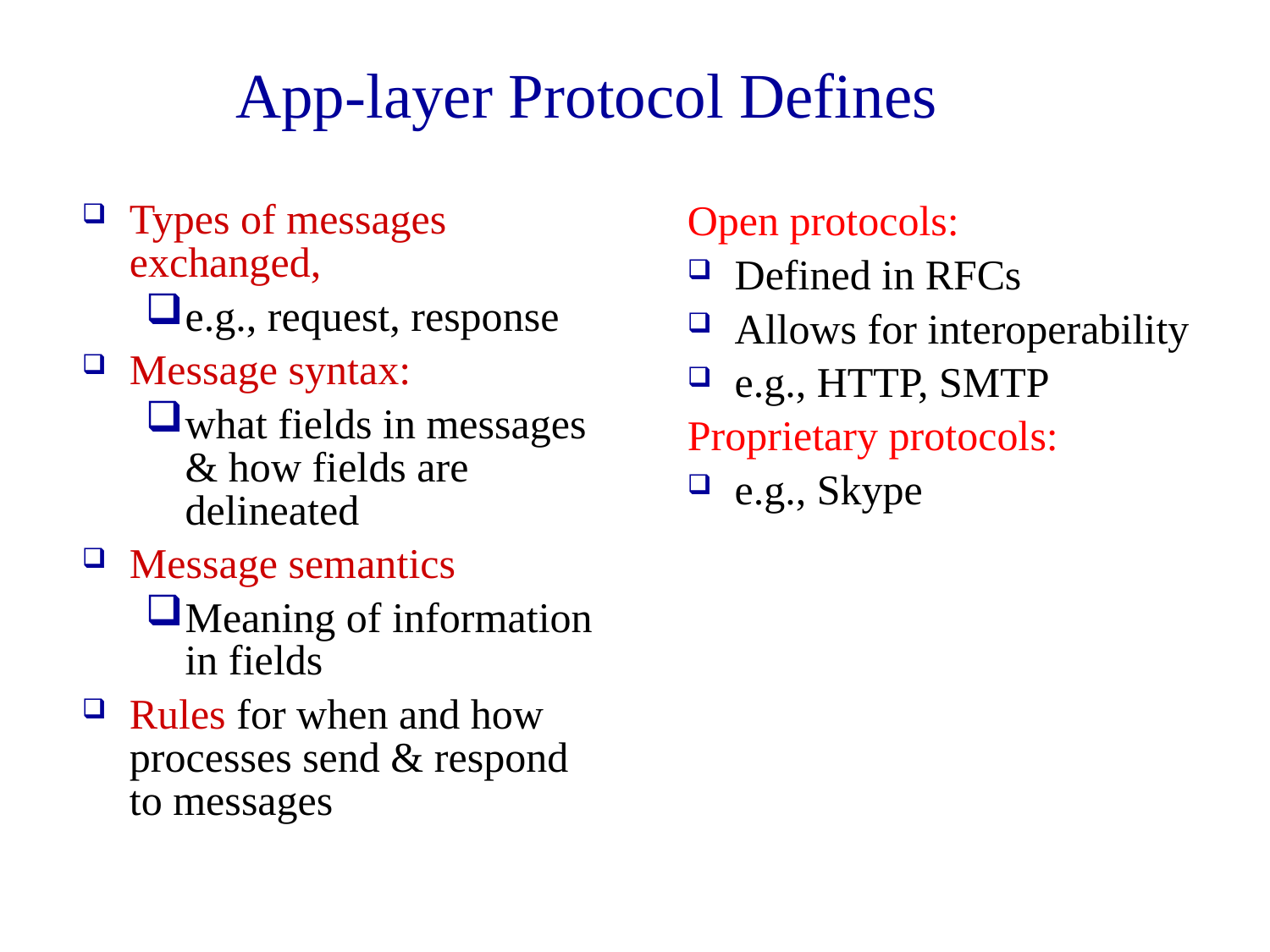

App-layer Protocol Defines
Types of messages exchanged,
e.g., request, response
Message syntax:
what fields in messages & how fields are delineated
Message semantics
Meaning of information in fields
Rules for when and how processes send & respond to messages
Open protocols:
Defined in RFCs
Allows for interoperability
e.g., HTTP, SMTP
Proprietary protocols:
e.g., Skype